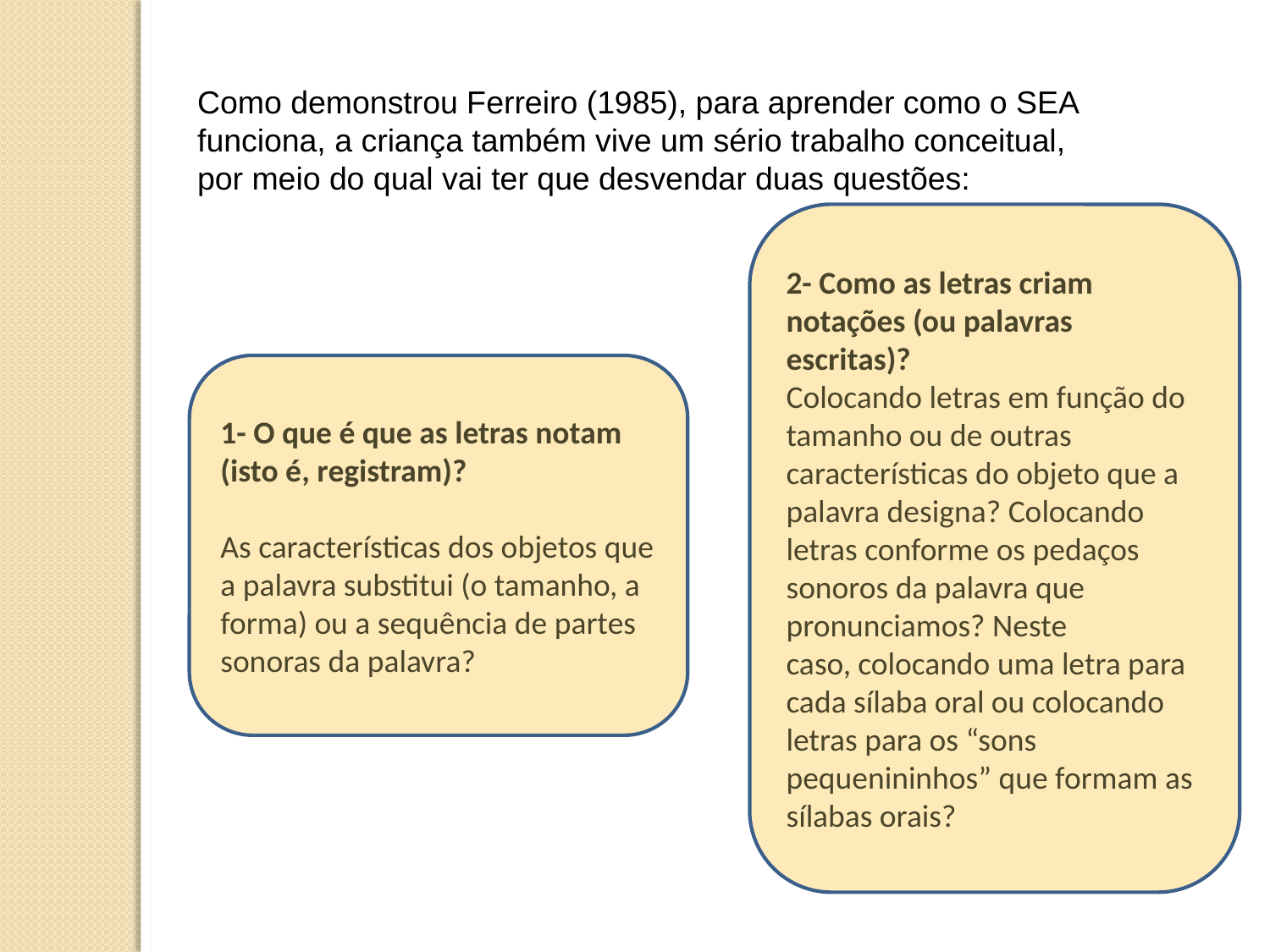

Como demonstrou Ferreiro (1985), para aprender como o SEA funciona, a criança também vive um sério trabalho conceitual,
por meio do qual vai ter que desvendar duas questões:
2- Como as letras criam notações (ou palavras escritas)?
Colocando letras em função do tamanho ou de outras características do objeto que a palavra designa? Colocando
letras conforme os pedaços sonoros da palavra que pronunciamos? Neste
caso, colocando uma letra para cada sílaba oral ou colocando letras para os “sons pequenininhos” que formam as
sílabas orais?
1- O que é que as letras notam
(isto é, registram)?

As características dos objetos que a palavra substitui (o tamanho, a forma) ou a sequência de partes sonoras da palavra?